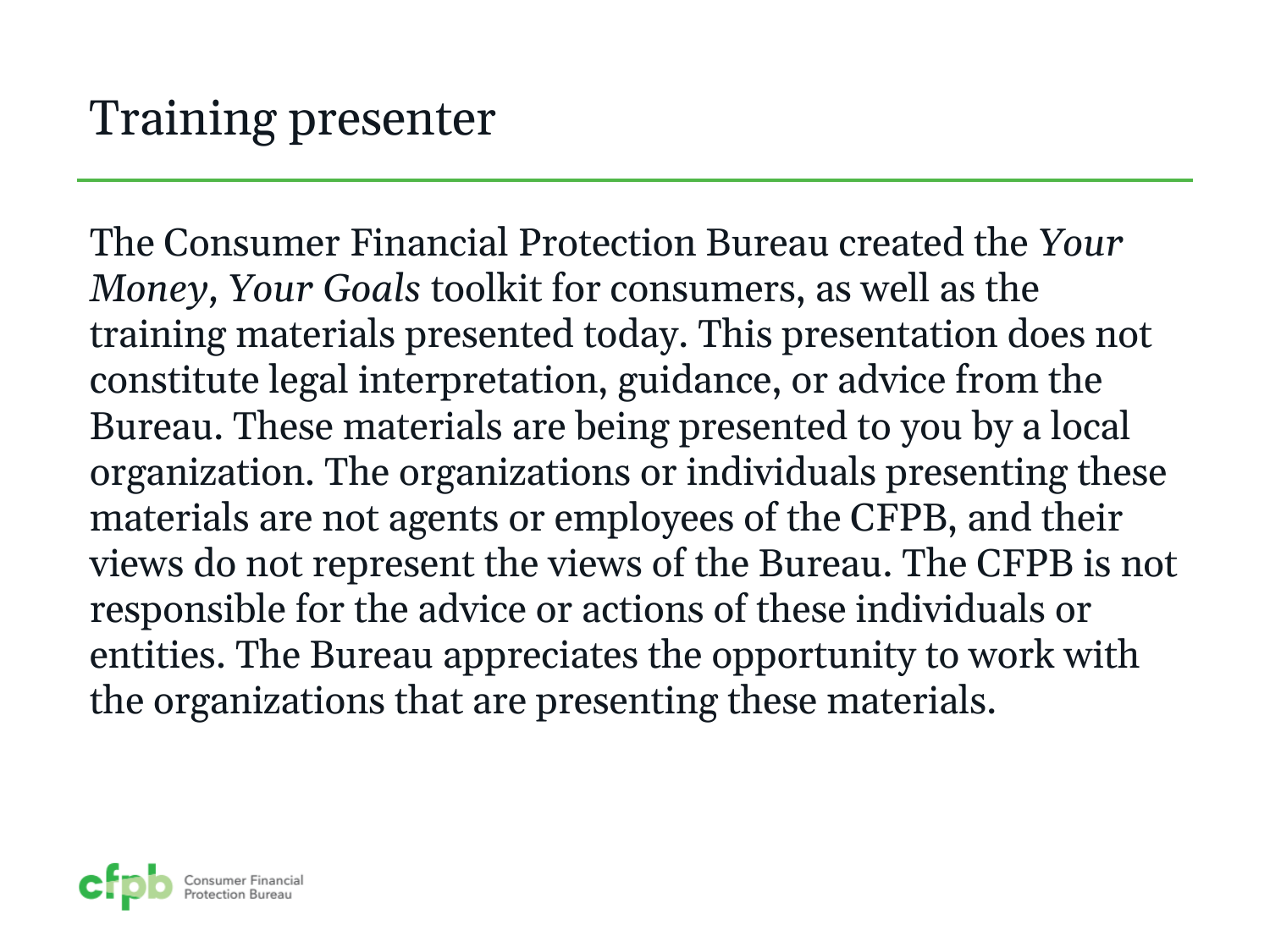

# Training presenter
The Consumer Financial Protection Bureau created the Your Money, Your Goals toolkit for consumers, as well as the training materials presented today. This presentation does not constitute legal interpretation, guidance, or advice from the Bureau. These materials are being presented to you by a local organization. The organizations or individuals presenting these materials are not agents or employees of the CFPB, and their views do not represent the views of the Bureau. The CFPB is not responsible for the advice or actions of these individuals or entities. The Bureau appreciates the opportunity to work with the organizations that are presenting these materials.